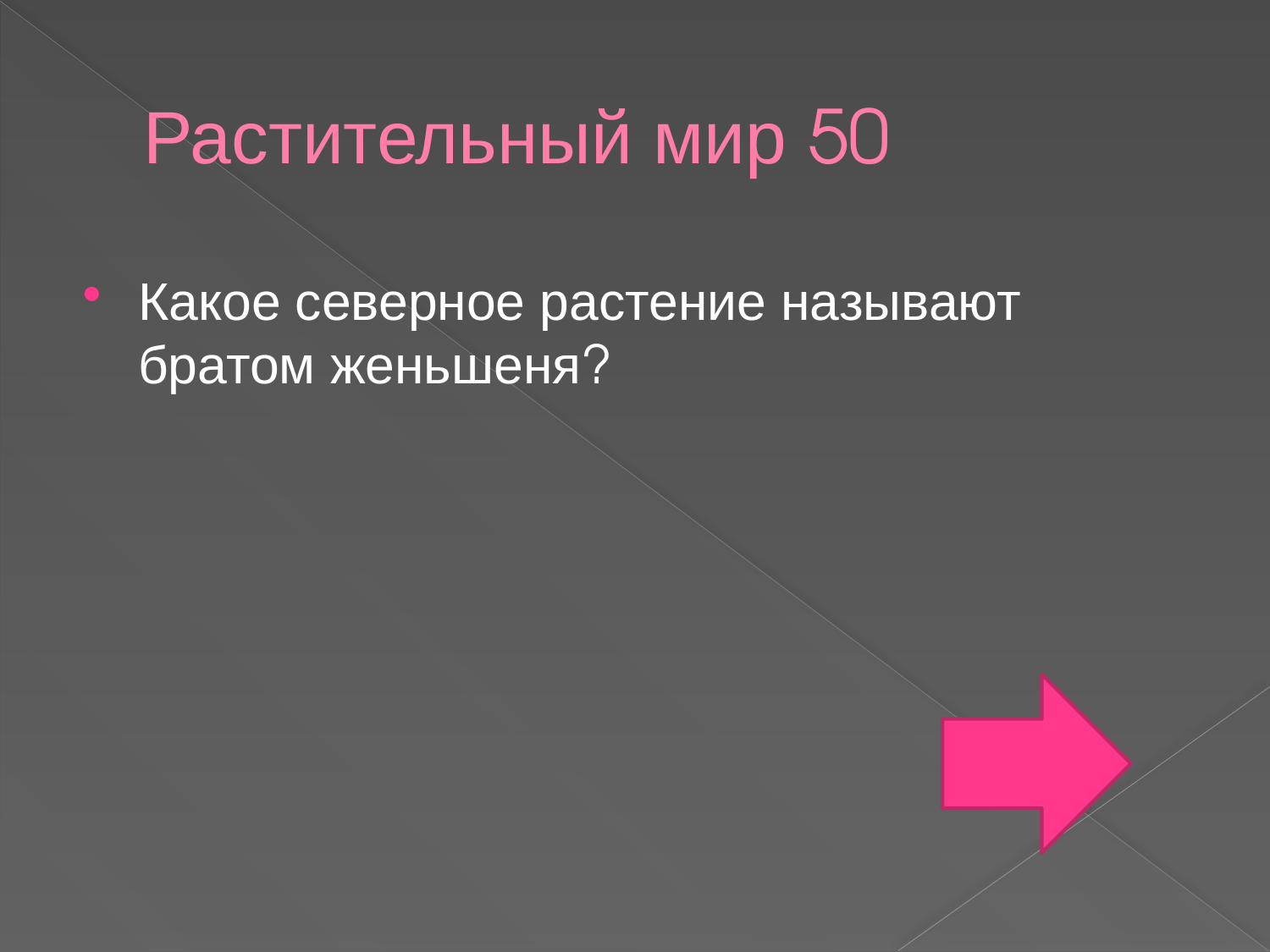

# Растительный мир 50
Какое северное растение называют братом женьшеня?